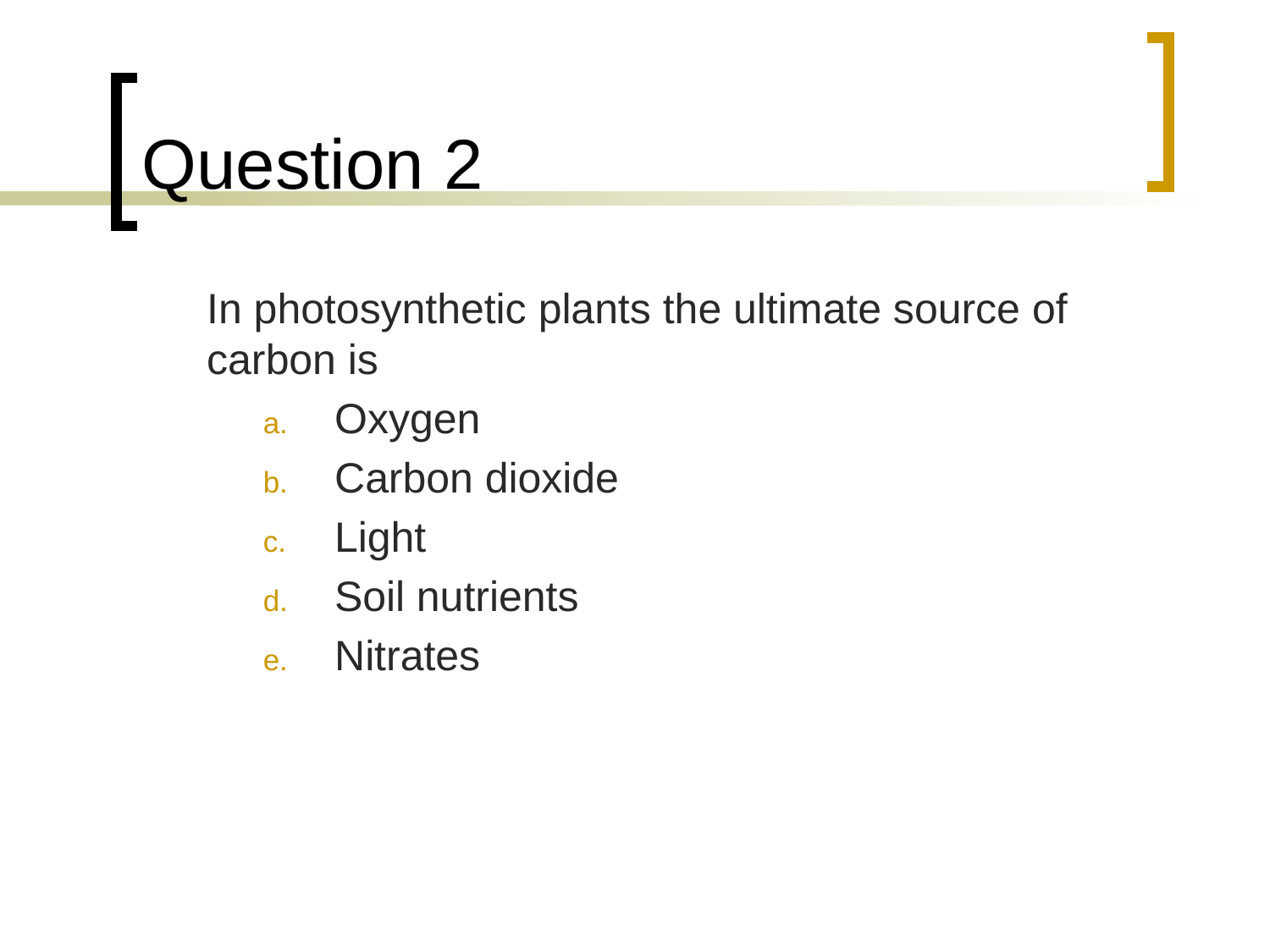

# Question 2
	In photosynthetic plants the ultimate source of carbon is
Oxygen
Carbon dioxide
Light
Soil nutrients
Nitrates